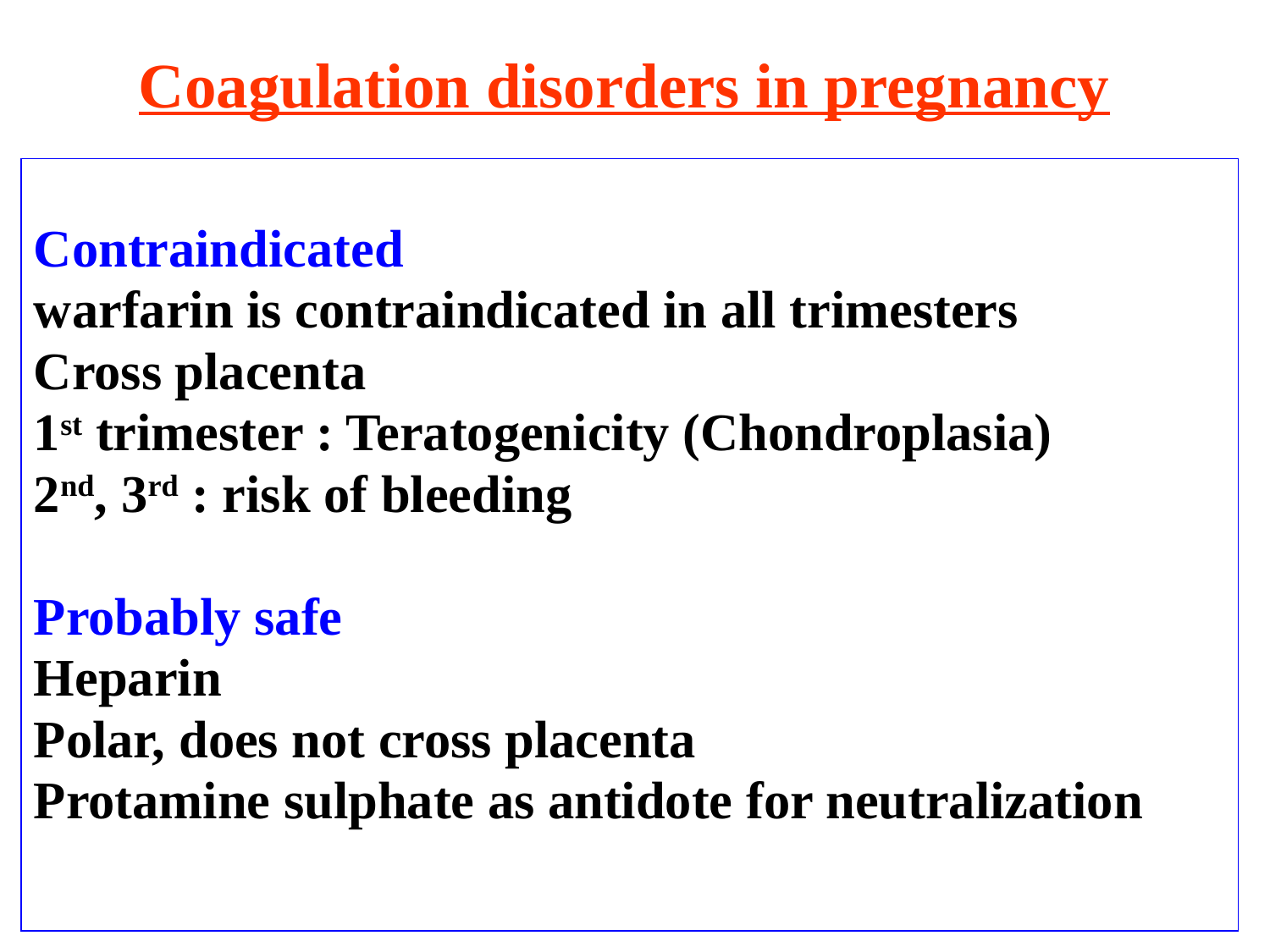

Coagulation disorders in pregnancy

Contraindicated
warfarin is contraindicated in all trimesters
Cross placenta
1st trimester : Teratogenicity (Chondroplasia)
2nd, 3rd : risk of bleeding

Probably safe
Heparin
Polar, does not cross placenta
Protamine sulphate as antidote for neutralization